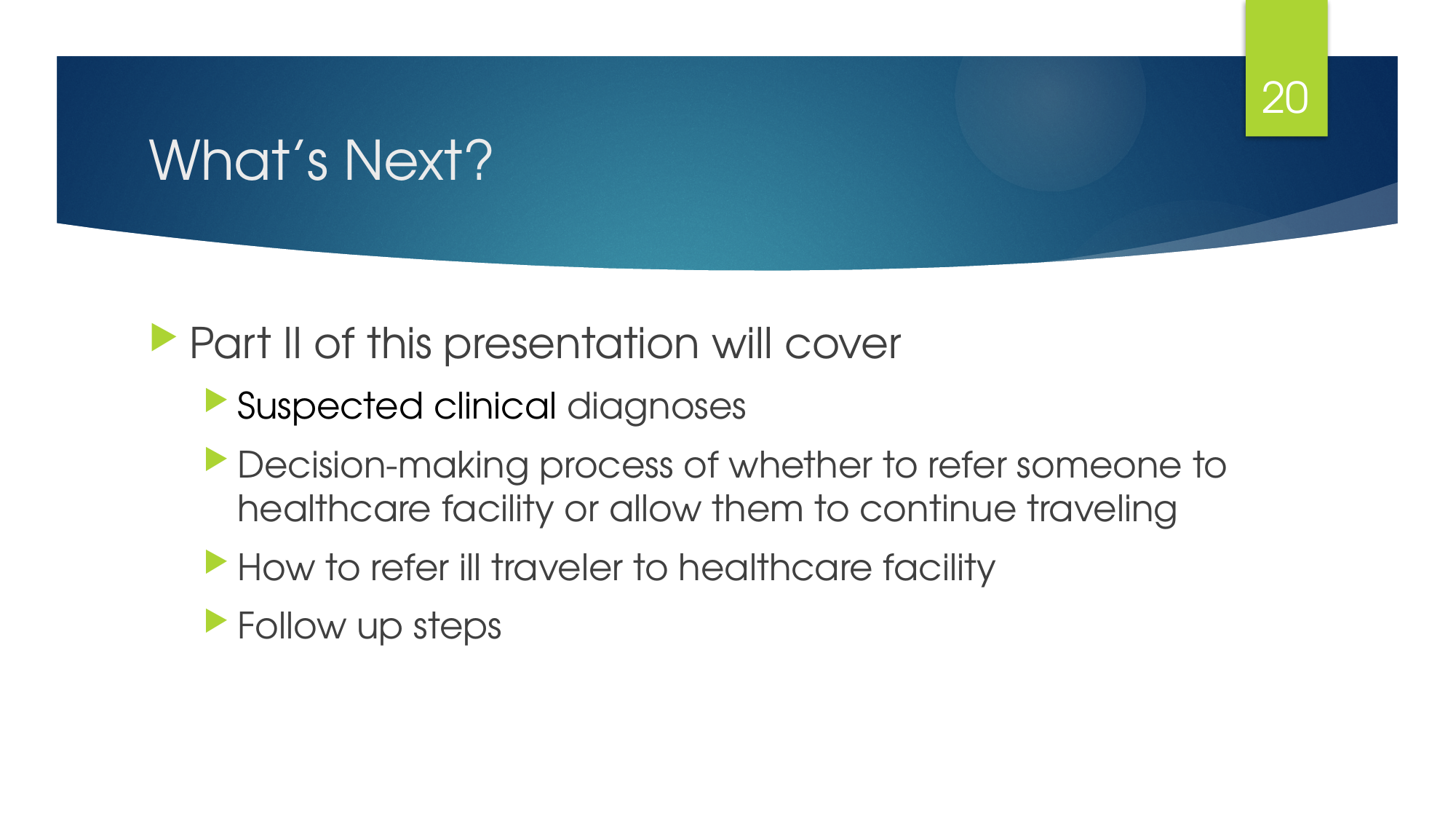

20
# What’s Next?
Part II of this presentation will cover
Suspected clinical diagnoses
Decision-making process of whether to refer someone to healthcare facility or allow them to continue traveling
How to refer ill traveler to healthcare facility
Follow up steps